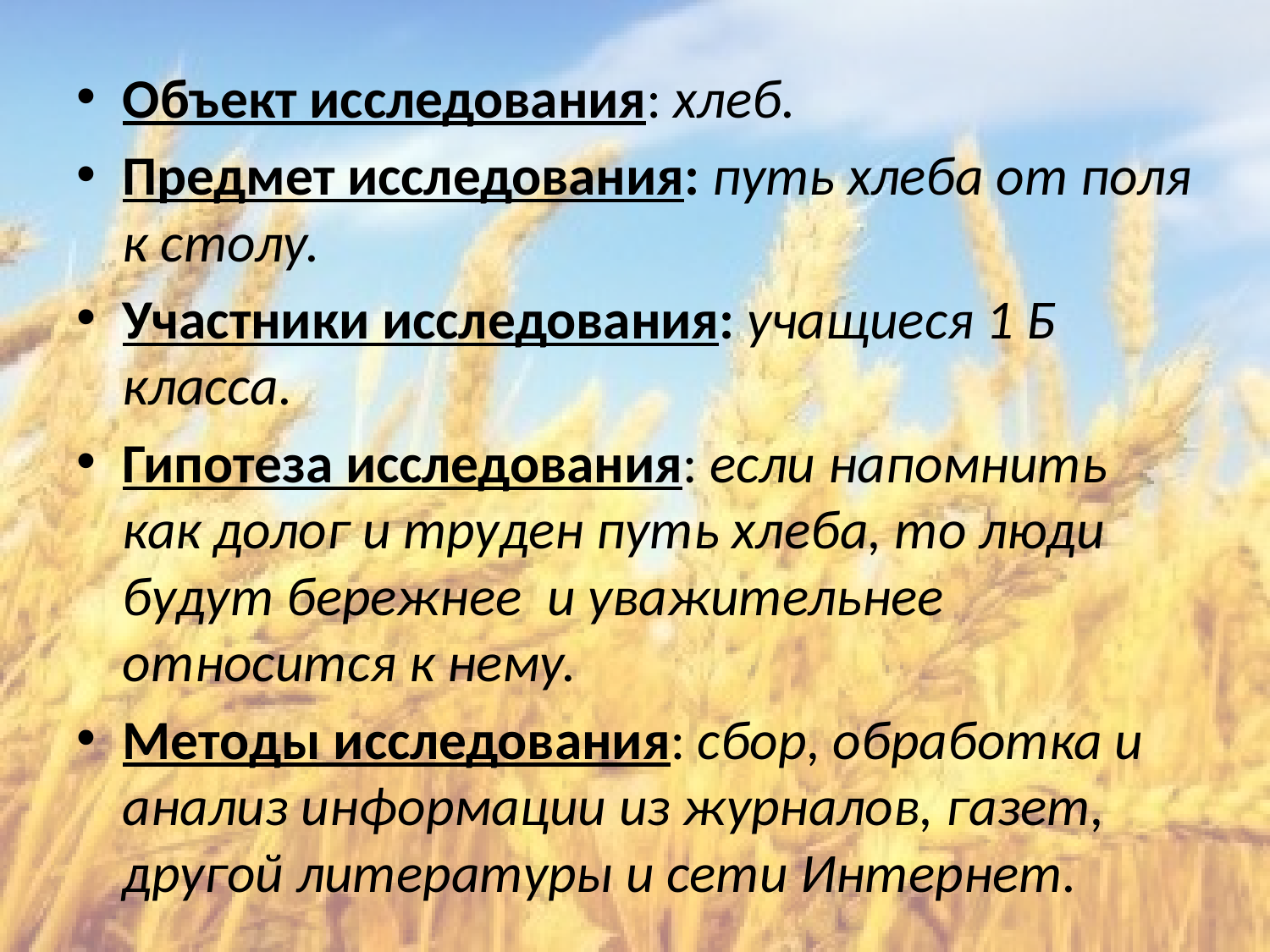

Объект исследования: хлеб.
Предмет исследования: путь хлеба от поля к столу.
Участники исследования: учащиеся 1 Б класса.
Гипотеза исследования: если напомнить как долог и труден путь хлеба, то люди будут бережнее  и уважительнее относится к нему.
Методы исследования: сбор, обработка и анализ информации из журналов, газет, другой литературы и сети Интернет.